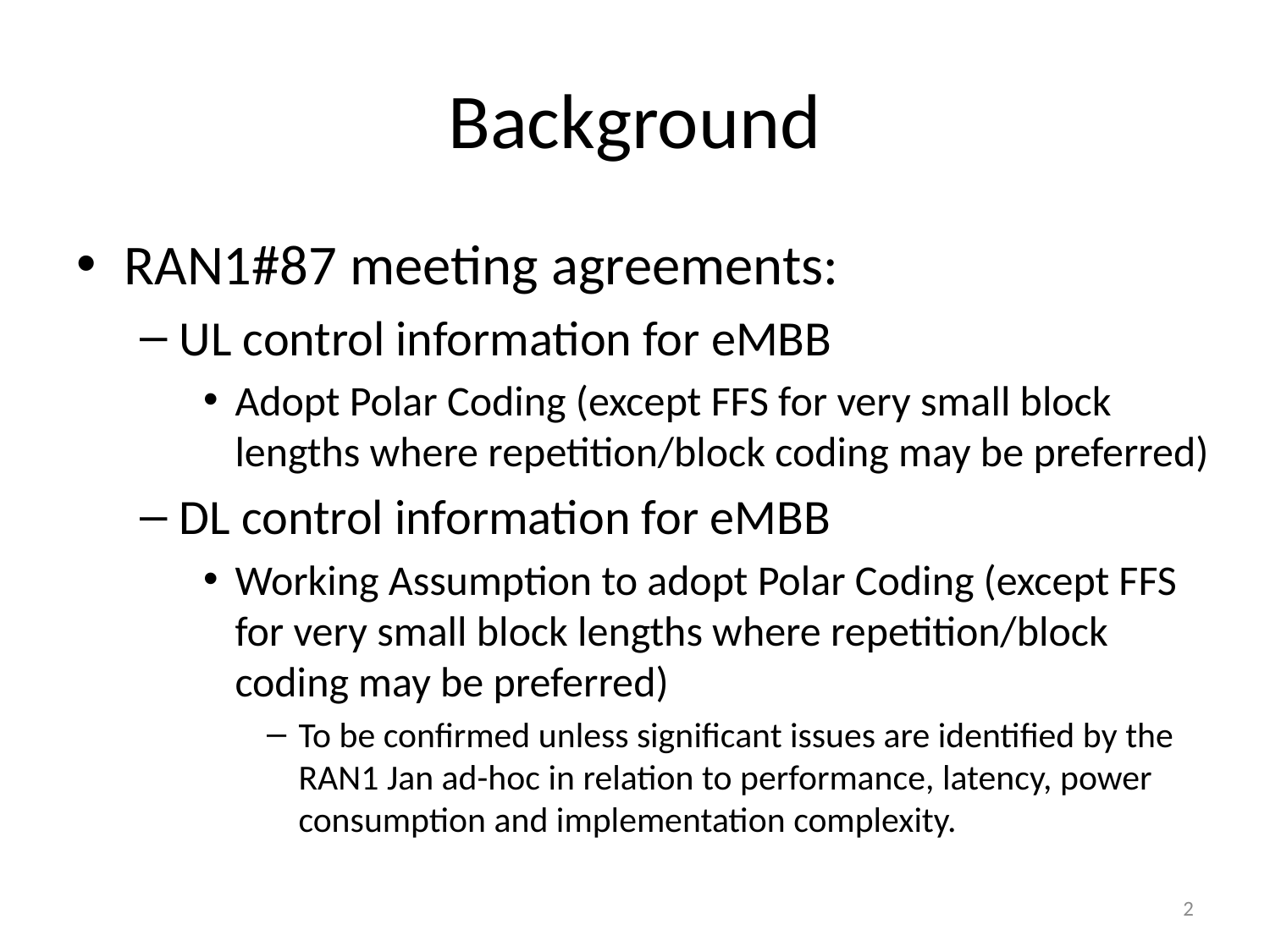

# Background
RAN1#87 meeting agreements:
UL control information for eMBB
Adopt Polar Coding (except FFS for very small block lengths where repetition/block coding may be preferred)
DL control information for eMBB
Working Assumption to adopt Polar Coding (except FFS for very small block lengths where repetition/block coding may be preferred)
To be confirmed unless significant issues are identified by the RAN1 Jan ad-hoc in relation to performance, latency, power consumption and implementation complexity.

2